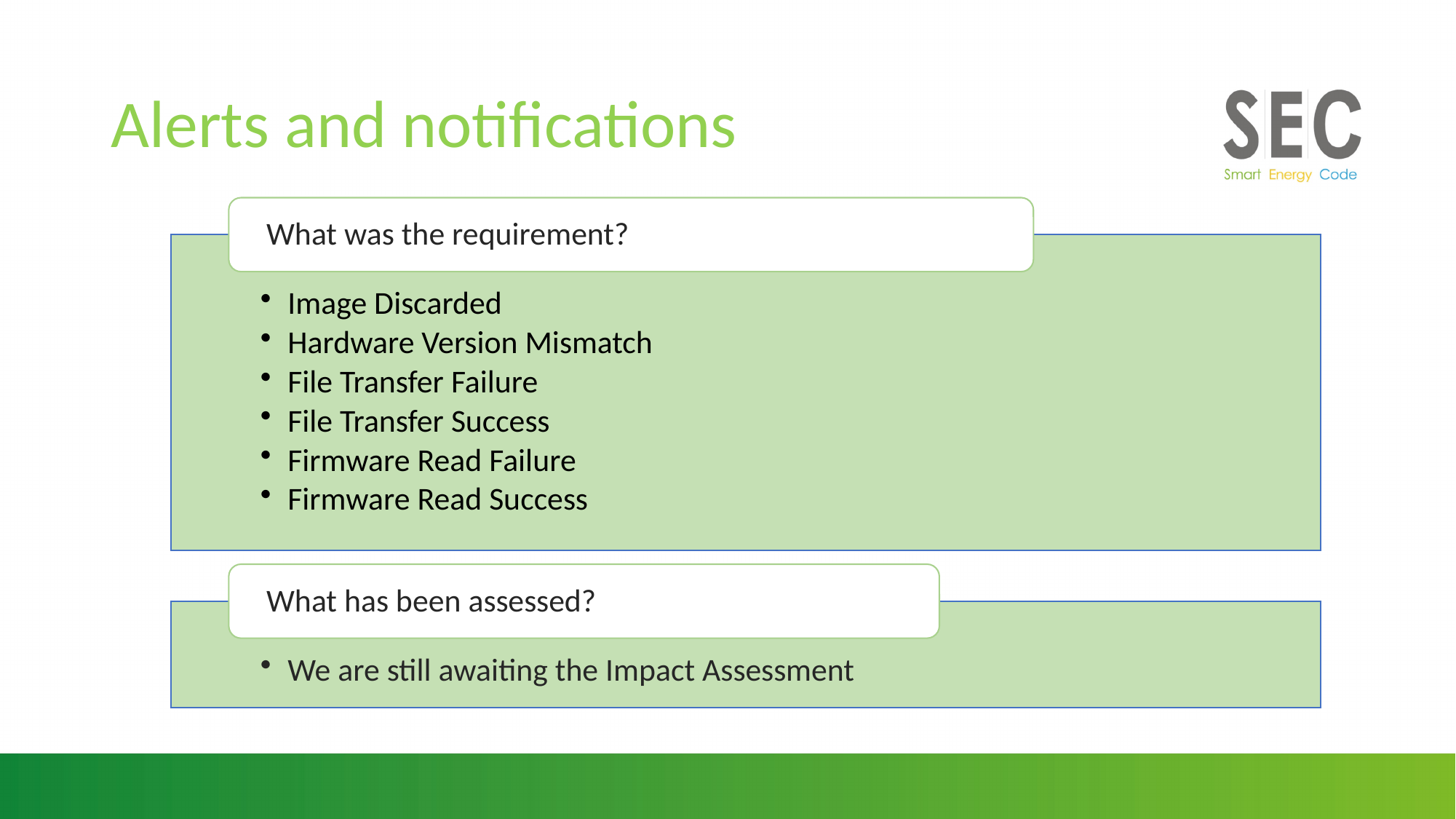

# Alerts and notifications
Image Discarded
Hardware Version Mismatch
File Transfer Failure
File Transfer Success
Firmware Read Failure
Firmware Read Success
What was the requirement?
We are still awaiting the Impact Assessment
What has been assessed?